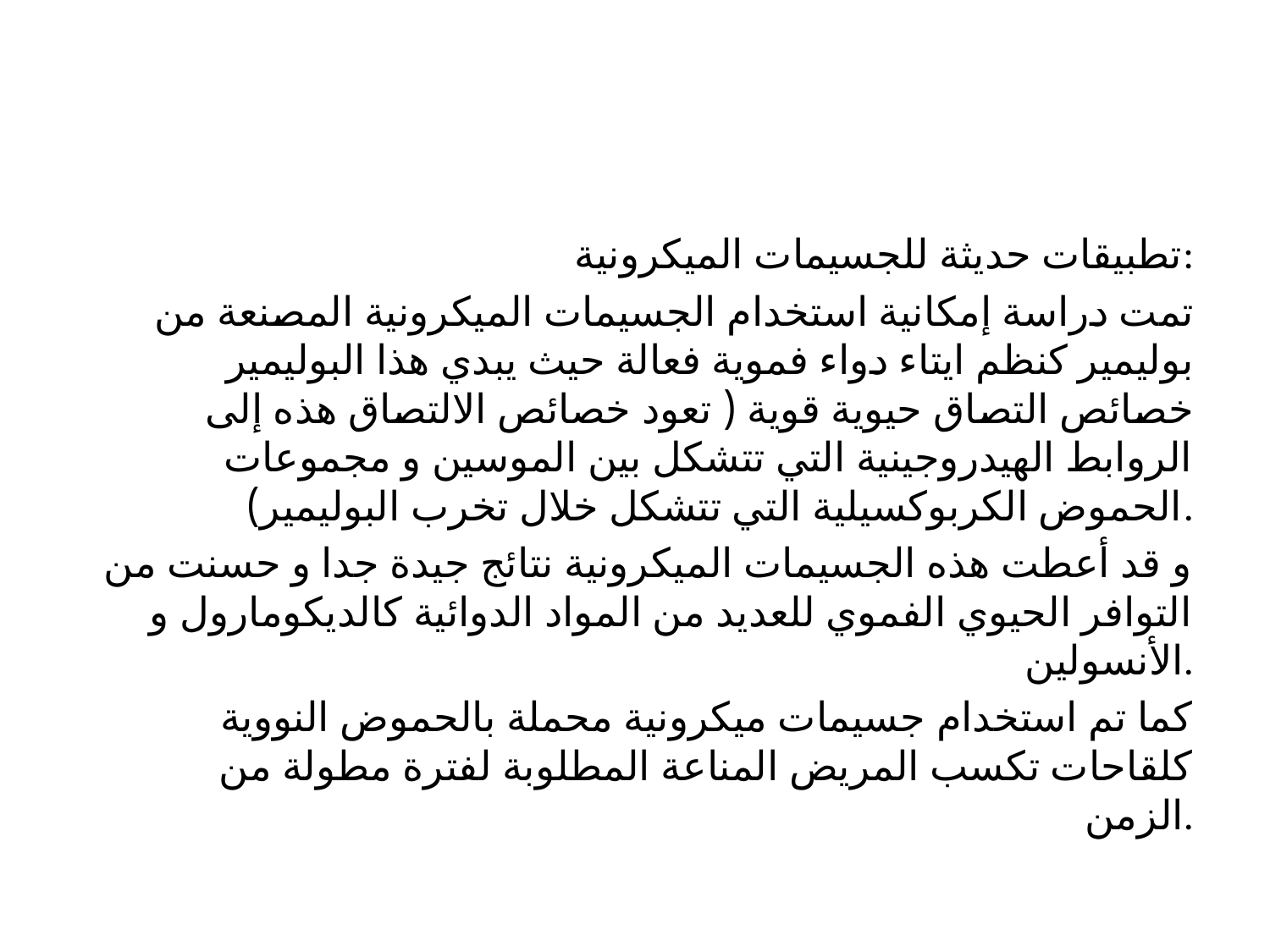

تطبيقات حديثة للجسيمات الميكرونية:
تمت دراسة إمكانية استخدام الجسيمات الميكرونية المصنعة من بوليمير كنظم ايتاء دواء فموية فعالة حيث يبدي هذا البوليمير خصائص التصاق حيوية قوية ( تعود خصائص الالتصاق هذه إلى الروابط الهيدروجينية التي تتشكل بين الموسين و مجموعات الحموض الكربوكسيلية التي تتشكل خلال تخرب البوليمير).
و قد أعطت هذه الجسيمات الميكرونية نتائج جيدة جدا و حسنت من التوافر الحيوي الفموي للعديد من المواد الدوائية كالديكومارول و الأنسولين.
كما تم استخدام جسيمات ميكرونية محملة بالحموض النووية كلقاحات تكسب المريض المناعة المطلوبة لفترة مطولة من الزمن.